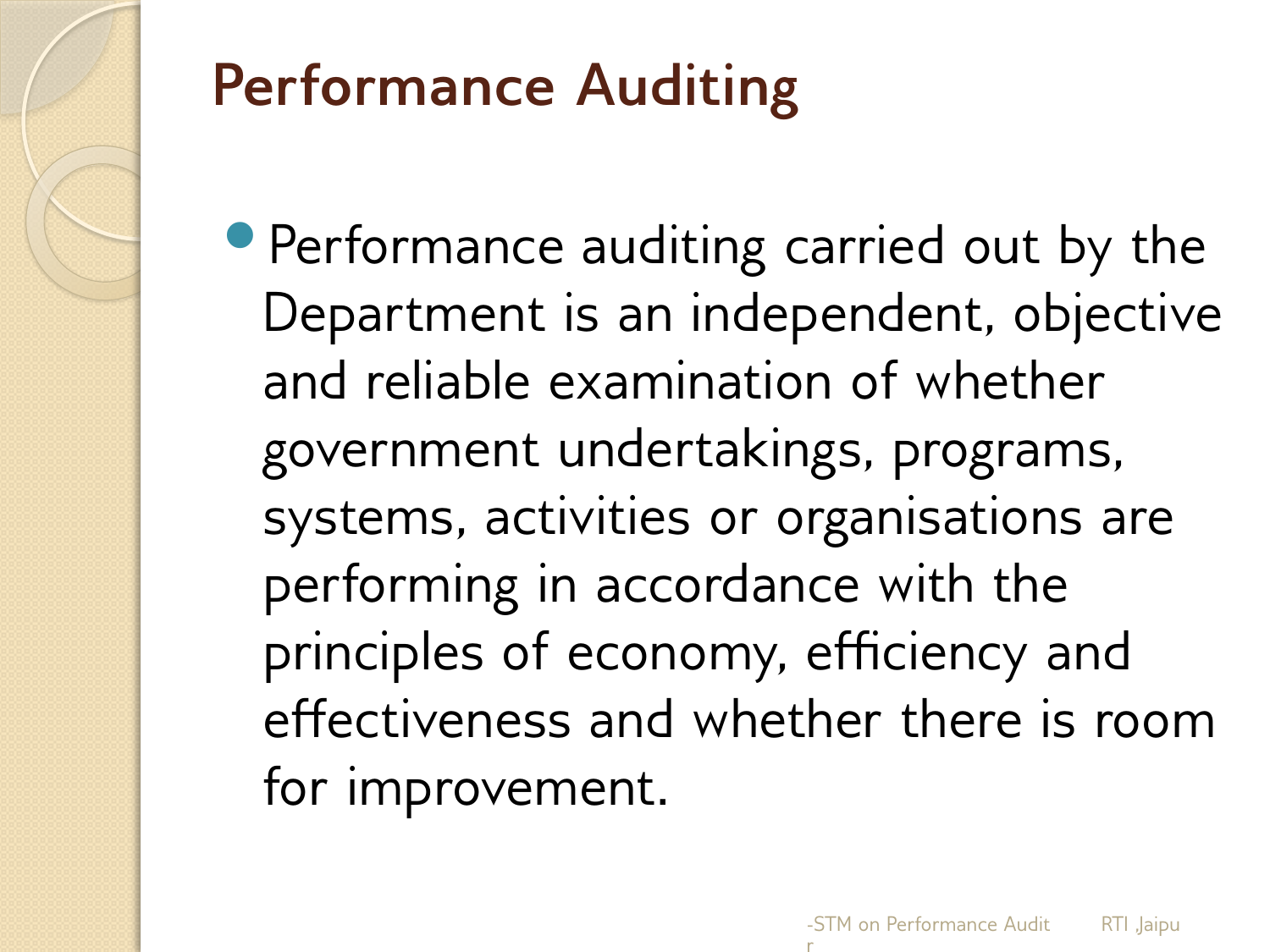

# Performance Auditing
Performance auditing carried out by the Department is an independent, objective and reliable examination of whether government undertakings, programs, systems, activities or organisations are performing in accordance with the principles of economy, efficiency and effectiveness and whether there is room for improvement.
-STM on Performance Audit        RTI ,Jaipur